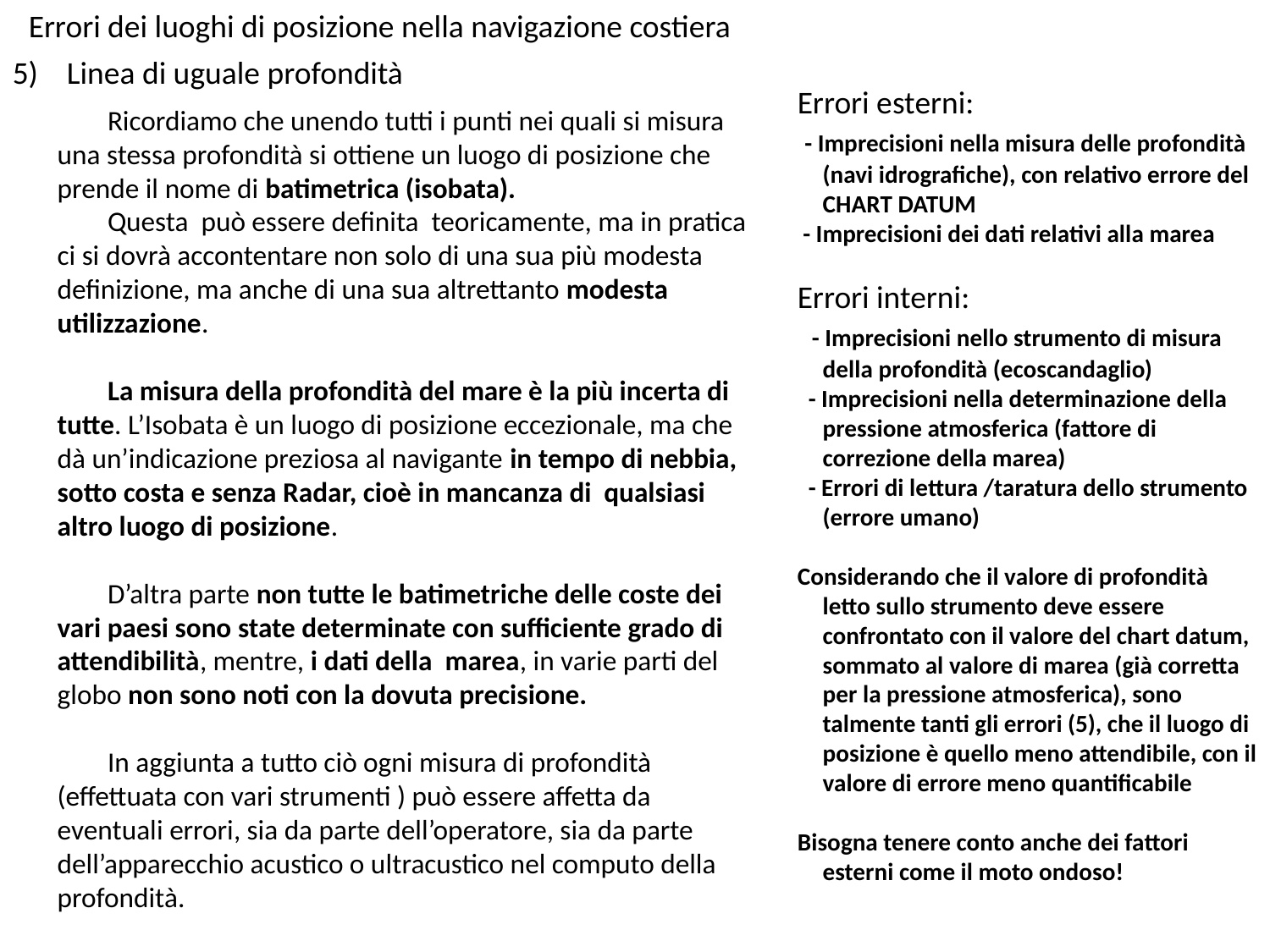

Errori dei luoghi di posizione nella navigazione costiera
5)    Linea di uguale profondità
Errori esterni:
 - Imprecisioni nella misura delle profondità (navi idrografiche), con relativo errore del CHART DATUM
 - Imprecisioni dei dati relativi alla marea

Errori interni:
  - Imprecisioni nello strumento di misura della profondità (ecoscandaglio)
  - Imprecisioni nella determinazione della pressione atmosferica (fattore di correzione della marea)
  - Errori di lettura /taratura dello strumento (errore umano)

Considerando che il valore di profondità letto sullo strumento deve essere confrontato con il valore del chart datum, sommato al valore di marea (già corretta per la pressione atmosferica), sono talmente tanti gli errori (5), che il luogo di posizione è quello meno attendibile, con il valore di errore meno quantificabile

Bisogna tenere conto anche dei fattori esterni come il moto ondoso!

Ricordiamo che unendo tutti i punti nei quali si misura una stessa profondità si ottiene un luogo di posizione che prende il nome di batimetrica (isobata).
Questa  può essere definita  teoricamente, ma in pratica ci si dovrà accontentare non solo di una sua più modesta definizione, ma anche di una sua altrettanto modesta utilizzazione.

La misura della profondità del mare è la più incerta di tutte. L’Isobata è un luogo di posizione eccezionale, ma che dà un’indicazione preziosa al navigante in tempo di nebbia,  sotto costa e senza Radar, cioè in mancanza di  qualsiasi altro luogo di posizione.

D’altra parte non tutte le batimetriche delle coste dei vari paesi sono state determinate con sufficiente grado di attendibilità, mentre, i dati della  marea, in varie parti del globo non sono noti con la dovuta precisione.

In aggiunta a tutto ciò ogni misura di profondità (effettuata con vari strumenti ) può essere affetta da eventuali errori, sia da parte dell’operatore, sia da parte dell’apparecchio acustico o ultracustico nel computo della profondità.